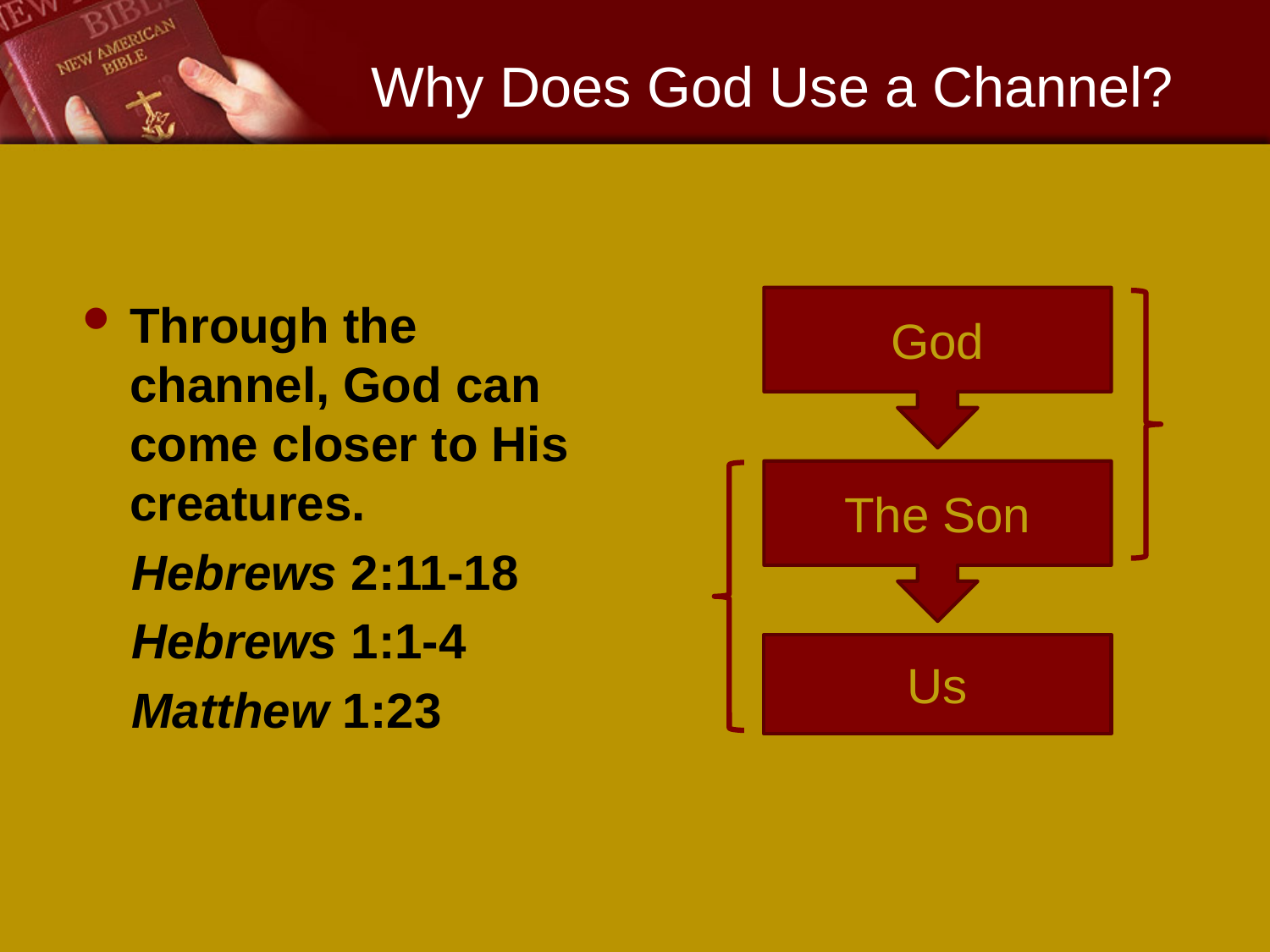

# Why Does God Use a Channel?
Through the channel, God can come closer to His creatures.
Hebrews 2:11-18
Hebrews 1:1-4
Matthew 1:23
God

The Son

Us